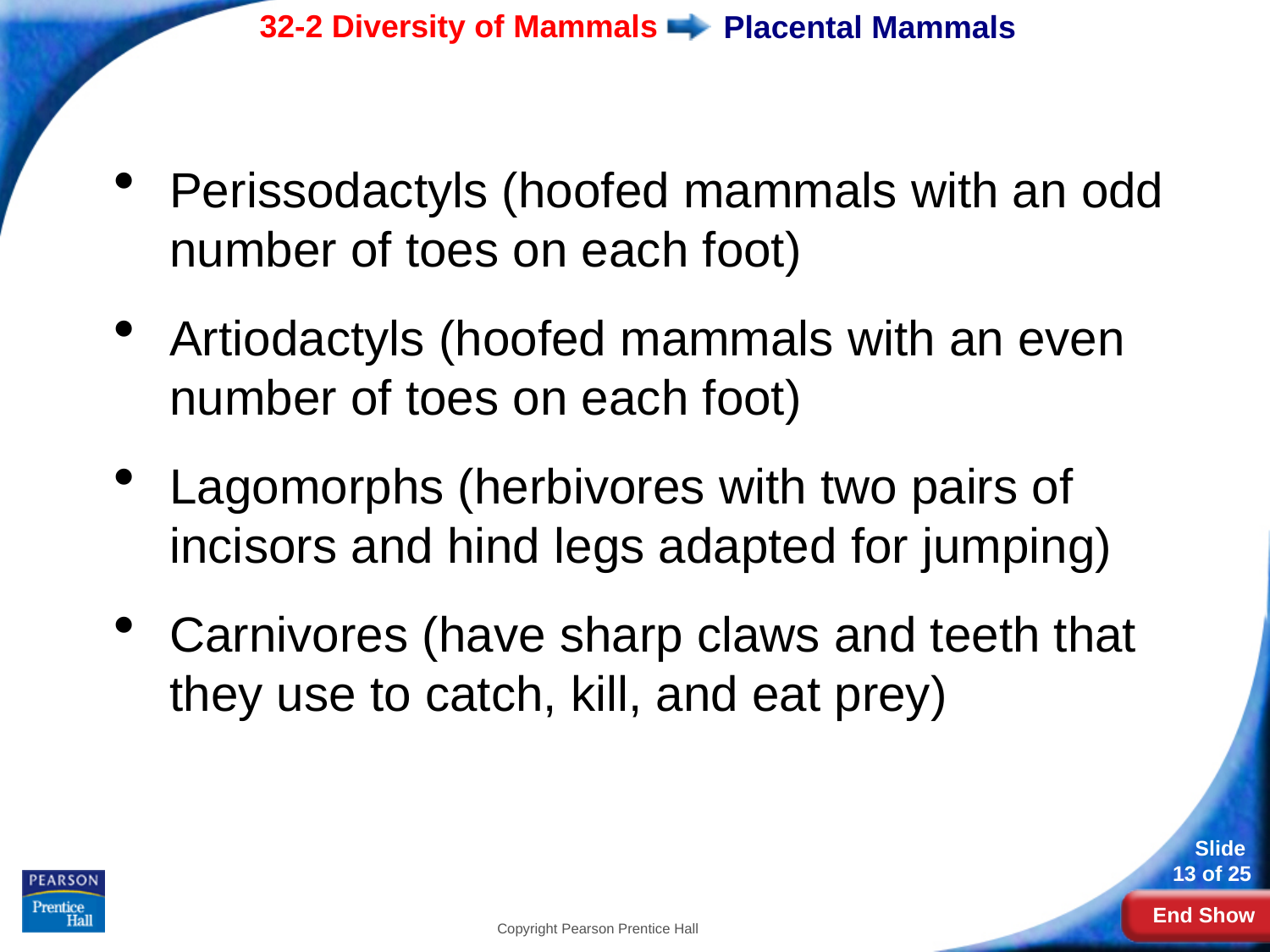

# Placental Mammals
Perissodactyls (hoofed mammals with an odd number of toes on each foot)
Artiodactyls (hoofed mammals with an even number of toes on each foot)
Lagomorphs (herbivores with two pairs of incisors and hind legs adapted for jumping)
Carnivores (have sharp claws and teeth that they use to catch, kill, and eat prey)
Copyright Pearson Prentice Hall